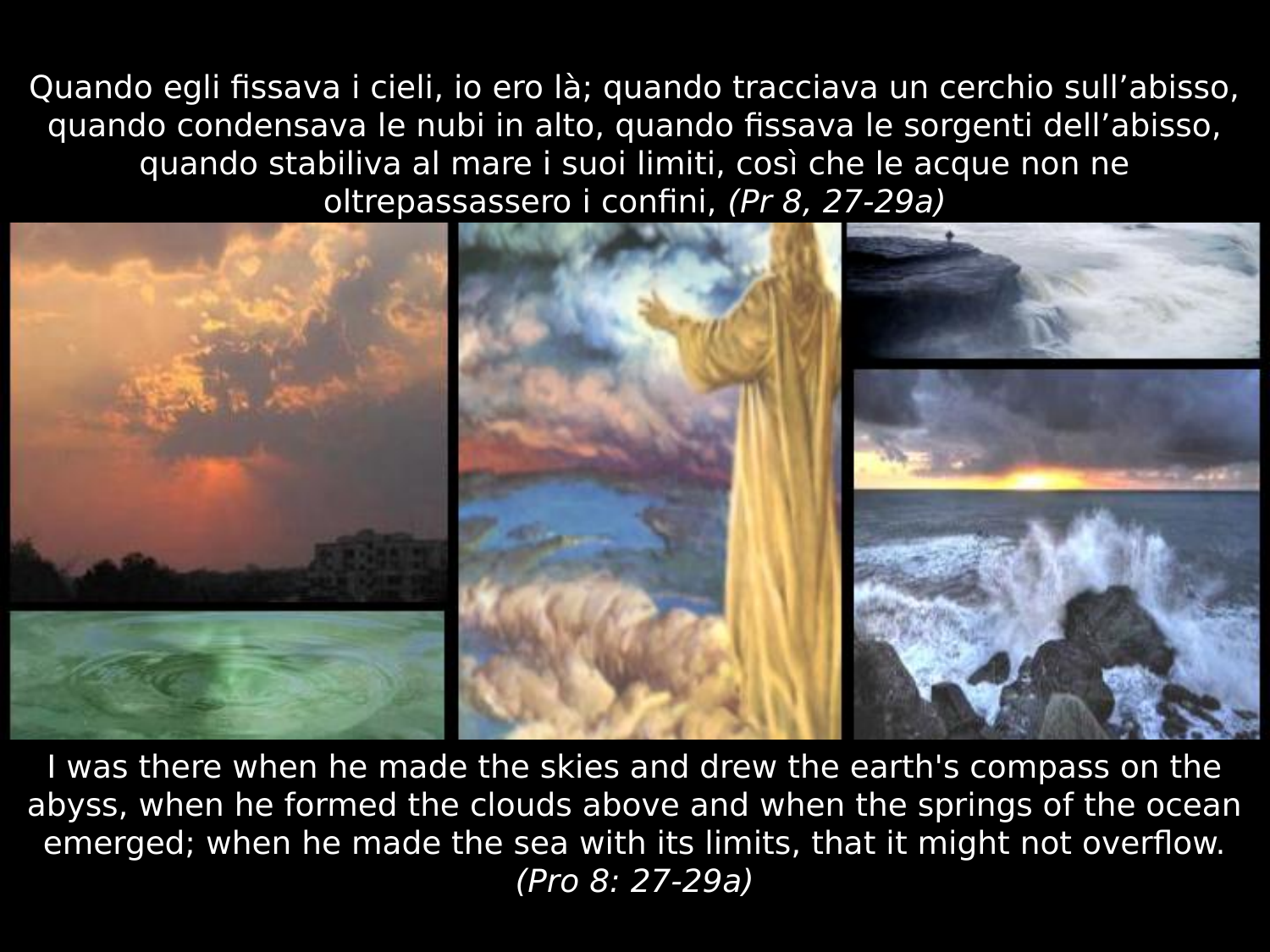

# Quando egli fissava i cieli, io ero là; quando tracciava un cerchio sull’abisso, quando condensava le nubi in alto, quando fissava le sorgenti dell’abisso, quando stabiliva al mare i suoi limiti, così che le acque non ne oltrepassassero i confini, (Pr 8, 27-29a)
I was there when he made the skies and drew the earth's compass on the abyss, when he formed the clouds above and when the springs of the ocean emerged; when he made the sea with its limits, that it might not overflow. (Pro 8: 27-29a)